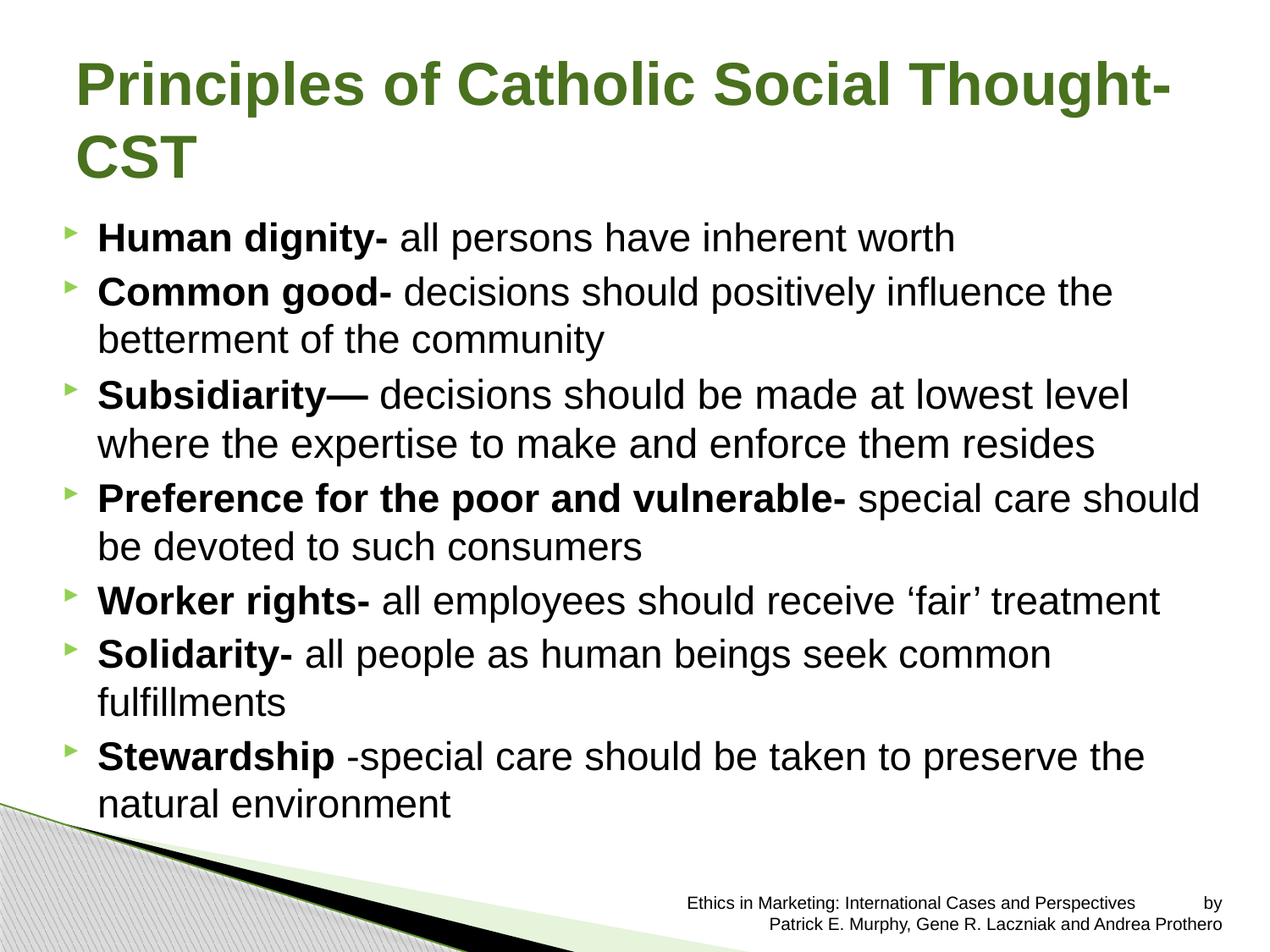

# Principles of Catholic Social Thought-CST
Human dignity- all persons have inherent worth
Common good- decisions should positively influence the betterment of the community
Subsidiarity— decisions should be made at lowest level where the expertise to make and enforce them resides
Preference for the poor and vulnerable- special care should be devoted to such consumers
Worker rights- all employees should receive ‘fair’ treatment
Solidarity- all people as human beings seek common fulfillments
Stewardship -special care should be taken to preserve the natural environment
     Ethics in Marketing: International Cases and Perspectives              by Patrick E. Murphy, Gene R. Laczniak and Andrea Prothero